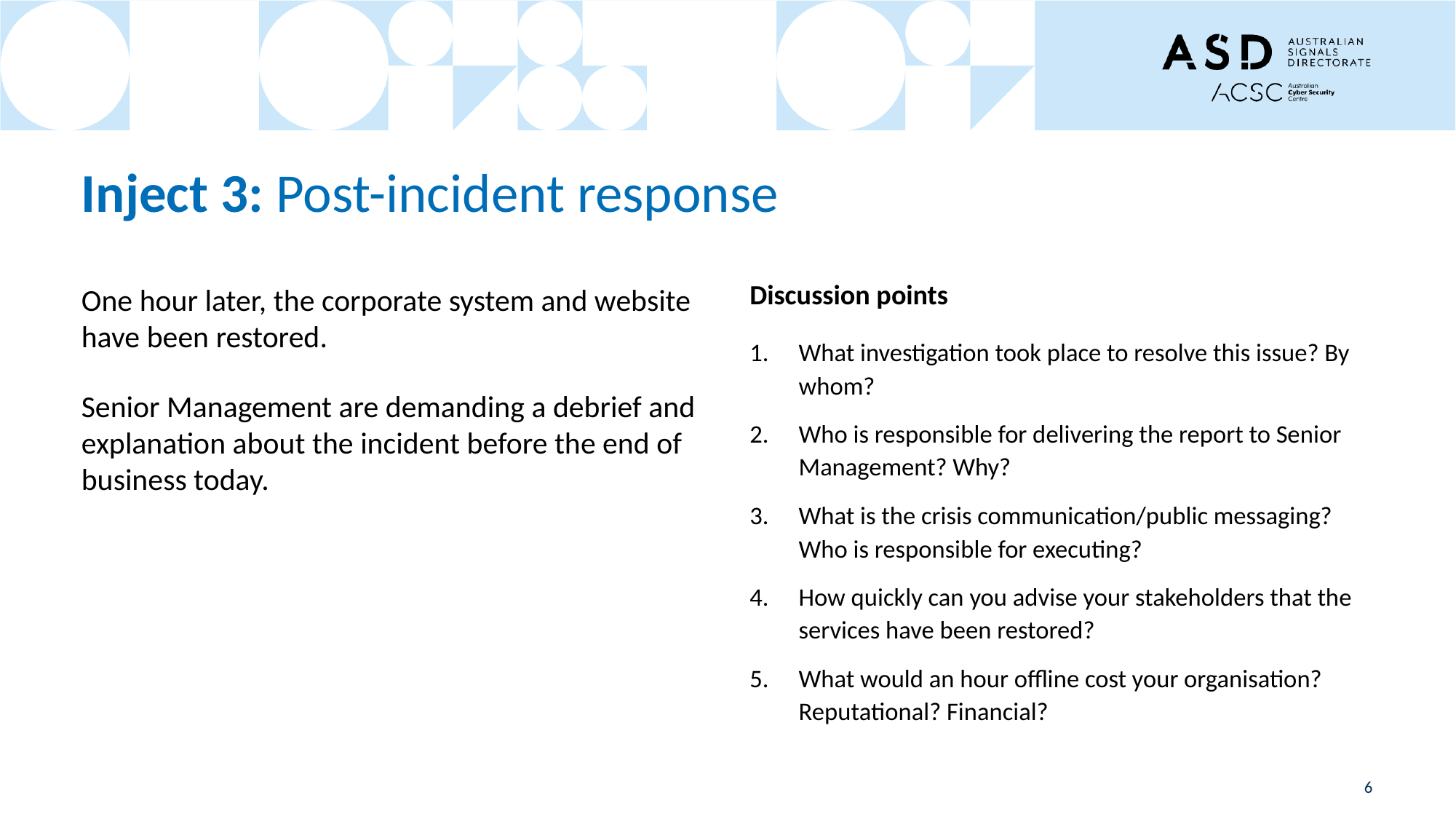

# Inject 3: Post-incident response
One hour later, the corporate system and website have been restored.
Senior Management are demanding a debrief and explanation about the incident before the end of business today.
Discussion points
What investigation took place to resolve this issue? By whom?
Who is responsible for delivering the report to Senior Management? Why?
What is the crisis communication/public messaging? Who is responsible for executing?
How quickly can you advise your stakeholders that the services have been restored?
What would an hour offline cost your organisation? Reputational? Financial?
6